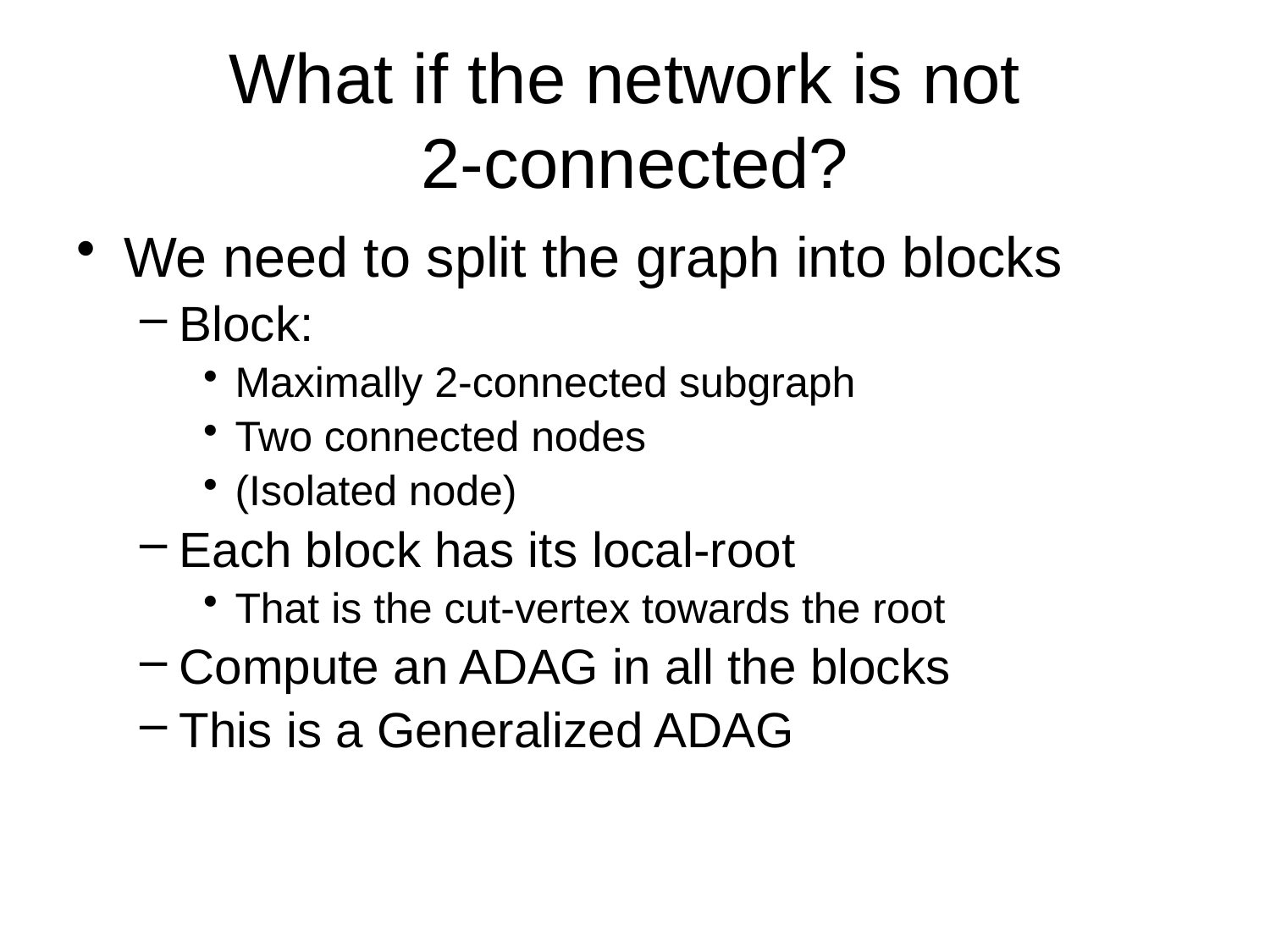

# What if the network is not 2-connected?
We need to split the graph into blocks
Block:
Maximally 2-connected subgraph
Two connected nodes
(Isolated node)
Each block has its local-root
That is the cut-vertex towards the root
Compute an ADAG in all the blocks
This is a Generalized ADAG